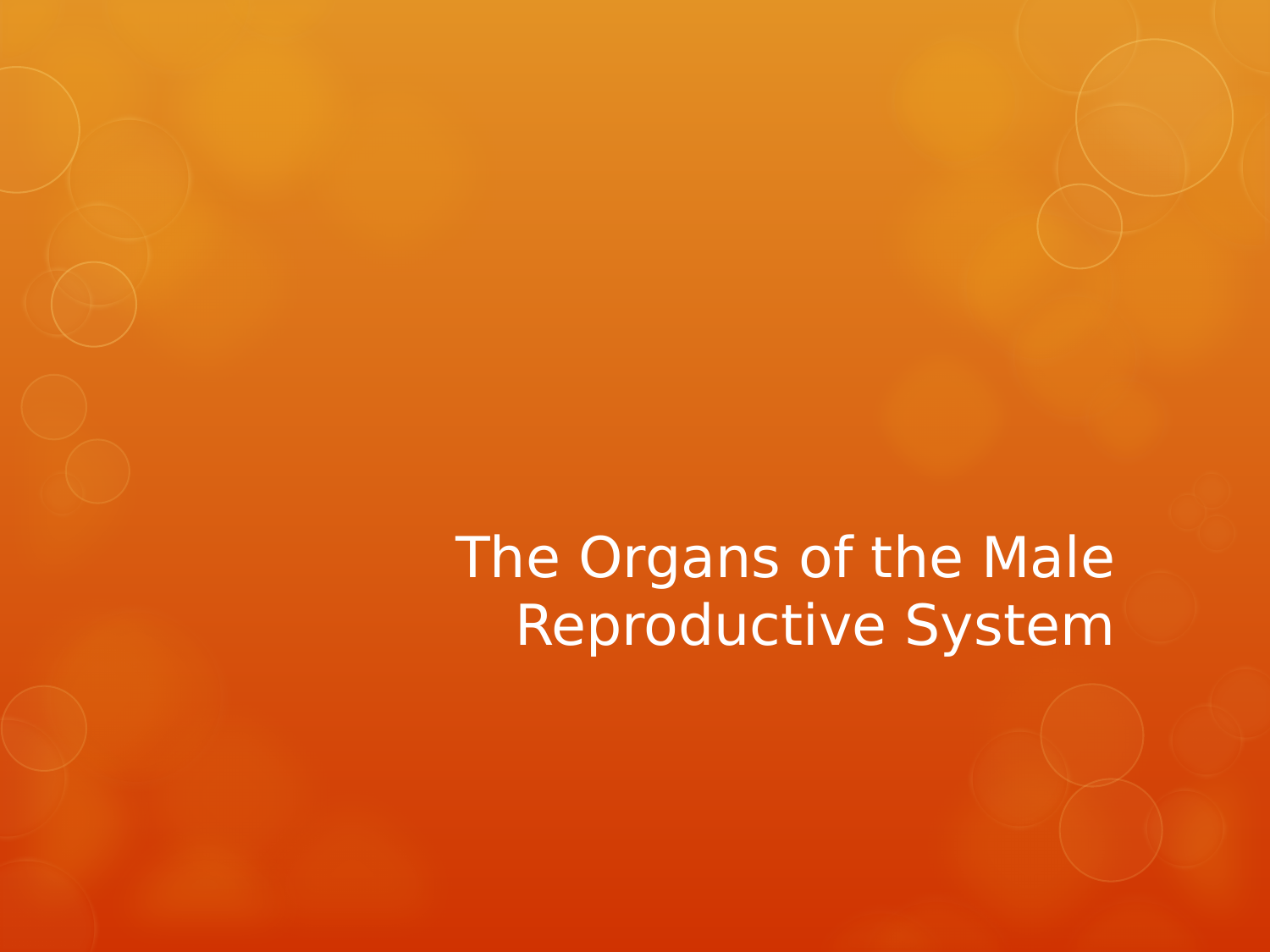

# The Organs of the Male Reproductive System